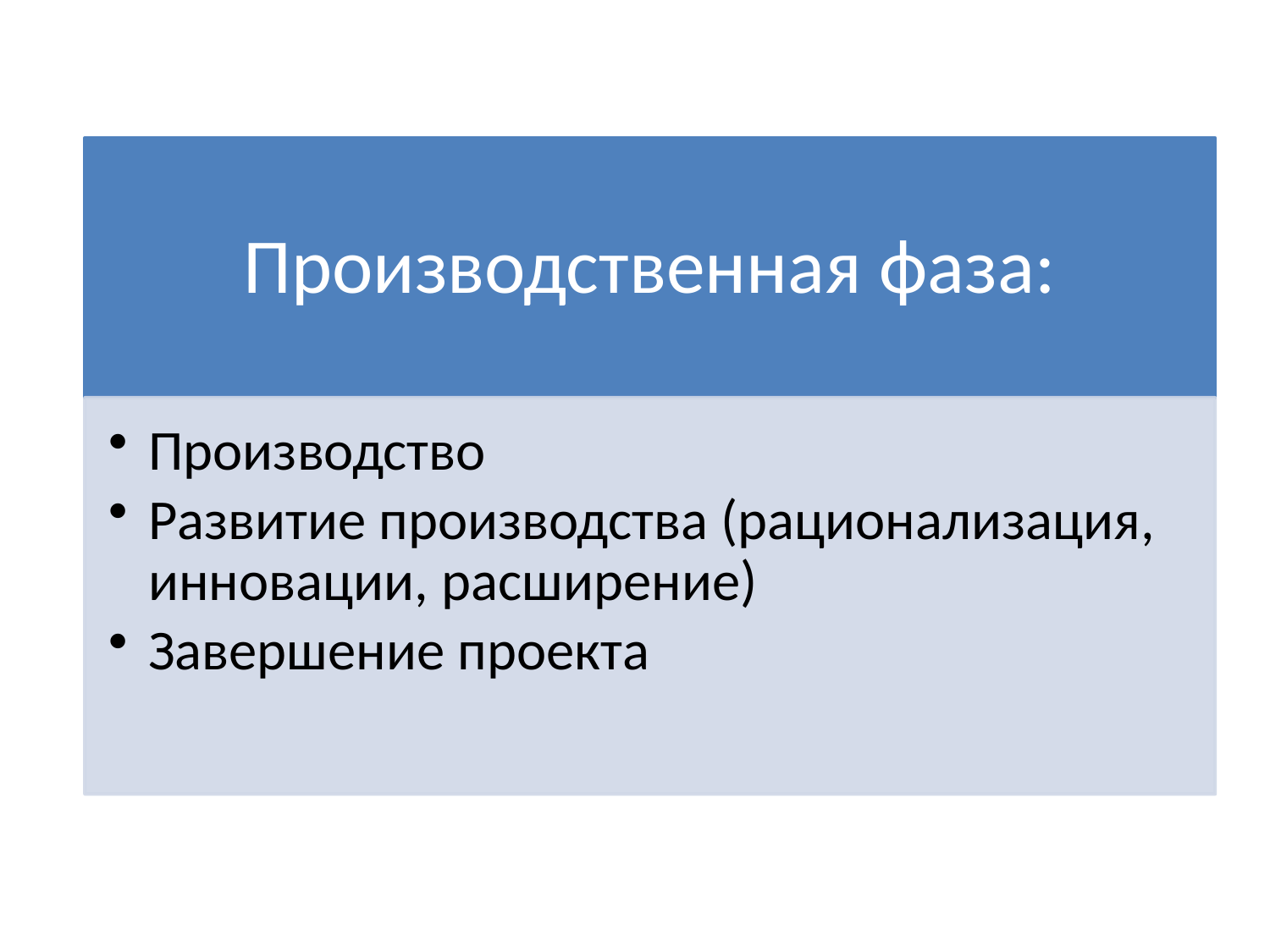

Производственная фаза:
Производство
Развитие производства (рационализация, инновации, расширение)
Завершение проекта